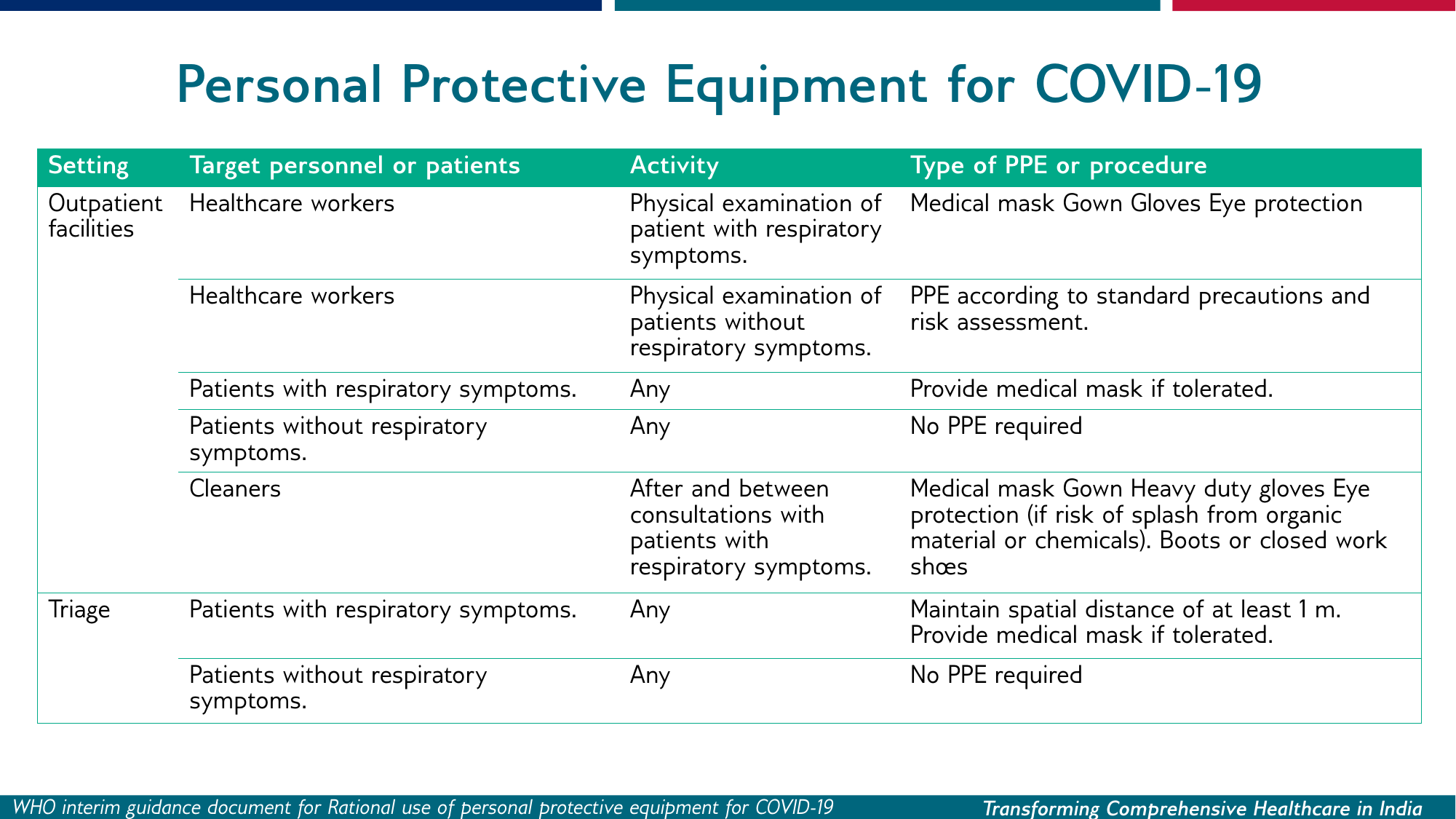

# Personal Protective Equipment for COVID-19
| Setting | Target personnel or patients | Activity | Type of PPE or procedure |
| --- | --- | --- | --- |
| Outpatient facilities | Healthcare workers | Physical examination of patient with respiratory symptoms. | Medical mask Gown Gloves Eye protection |
|  | Healthcare workers | Physical examination of patients without respiratory symptoms. | PPE according to standard precautions and risk assessment. |
|  | Patients with respiratory symptoms. | Any | Provide medical mask if tolerated. |
|  | Patients without respiratory symptoms. | Any | No PPE required |
|  | Cleaners | After and between consultations with patients with respiratory symptoms. | Medical mask Gown Heavy duty gloves Eye protection (if risk of splash from organic material or chemicals). Boots or closed work shoes |
| Triage | Patients with respiratory symptoms. | Any | Maintain spatial distance of at least 1 m. Provide medical mask if tolerated. |
|  | Patients without respiratory symptoms. | Any | No PPE required |

WHO interim guidance document for Rational use of personal protective equipment for COVID-19